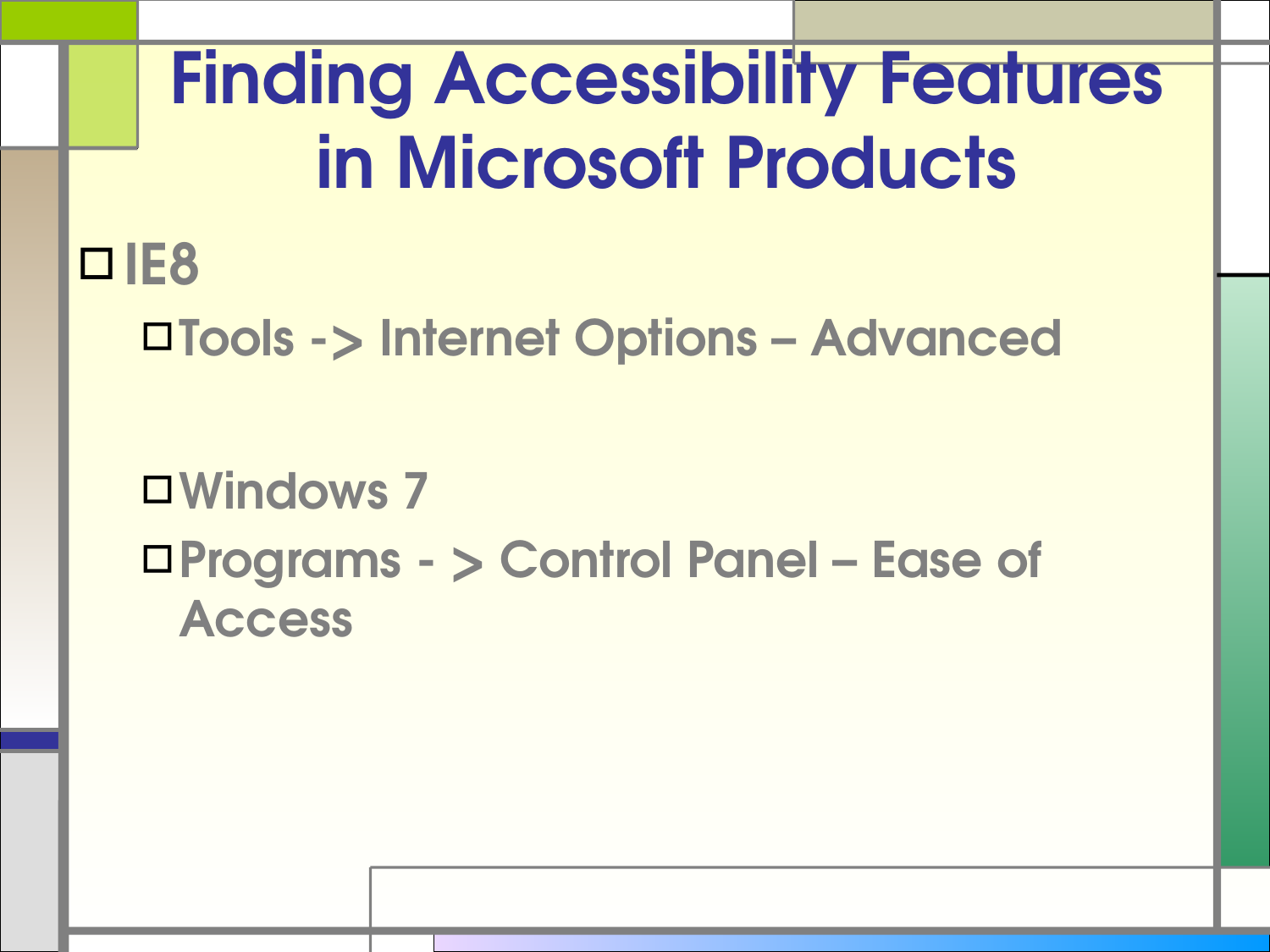

# Finding Accessibility Features in Microsoft Products
IE8
Tools -> Internet Options – Advanced

Windows 7
Programs - > Control Panel – Ease of Access